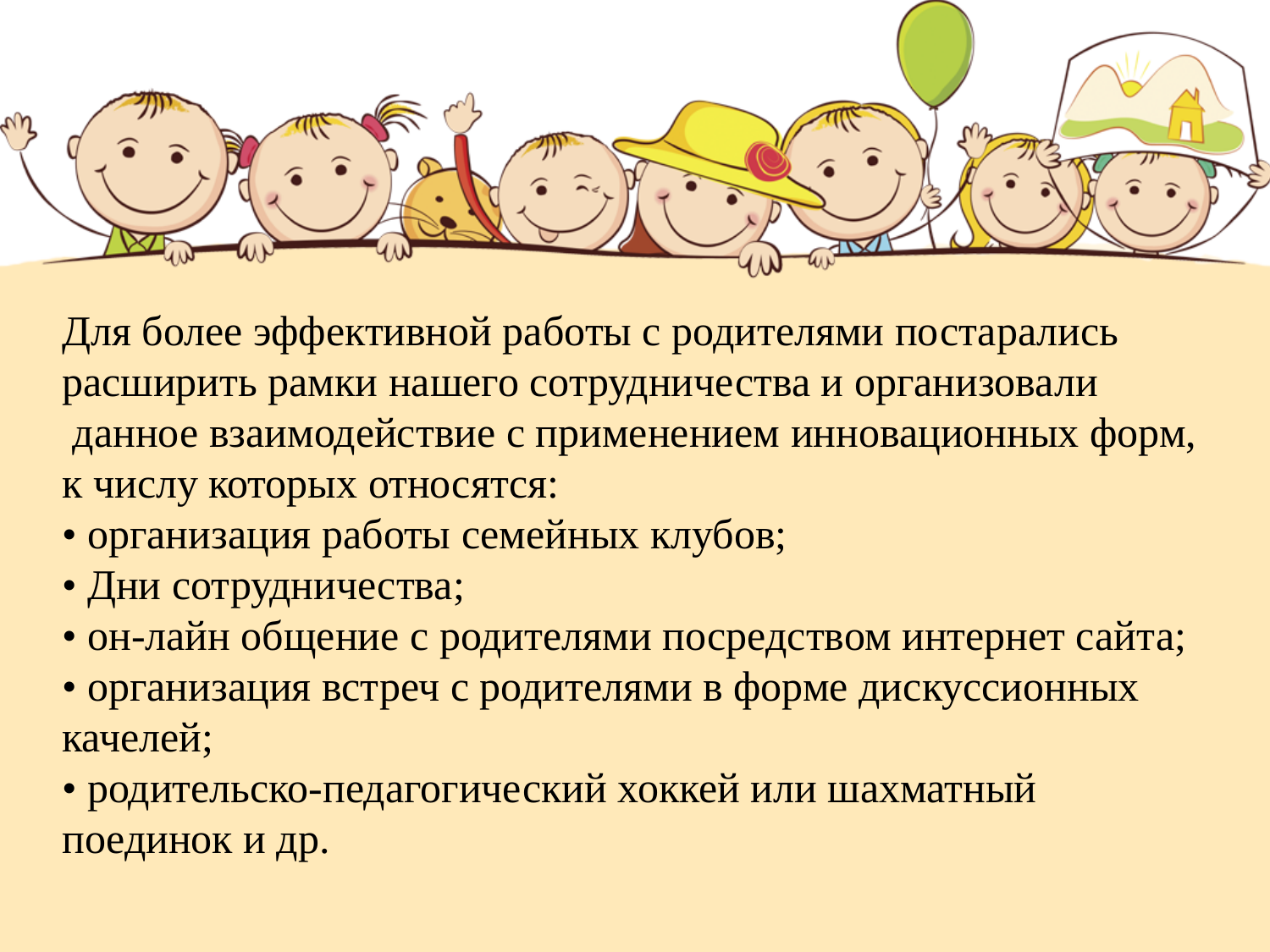

Для более эффективной работы с родителями постарались расширить рамки нашего сотрудничества и организовали  данное взаимодействие с применением инновационных форм, к числу которых относятся:
• организация работы семейных клубов;
• Дни сотрудничества;
• он-лайн общение с родителями посредством интернет сайта;
• организация встреч с родителями в форме дискуссионных качелей;
• родительско-педагогический хоккей или шахматный поединок и др.